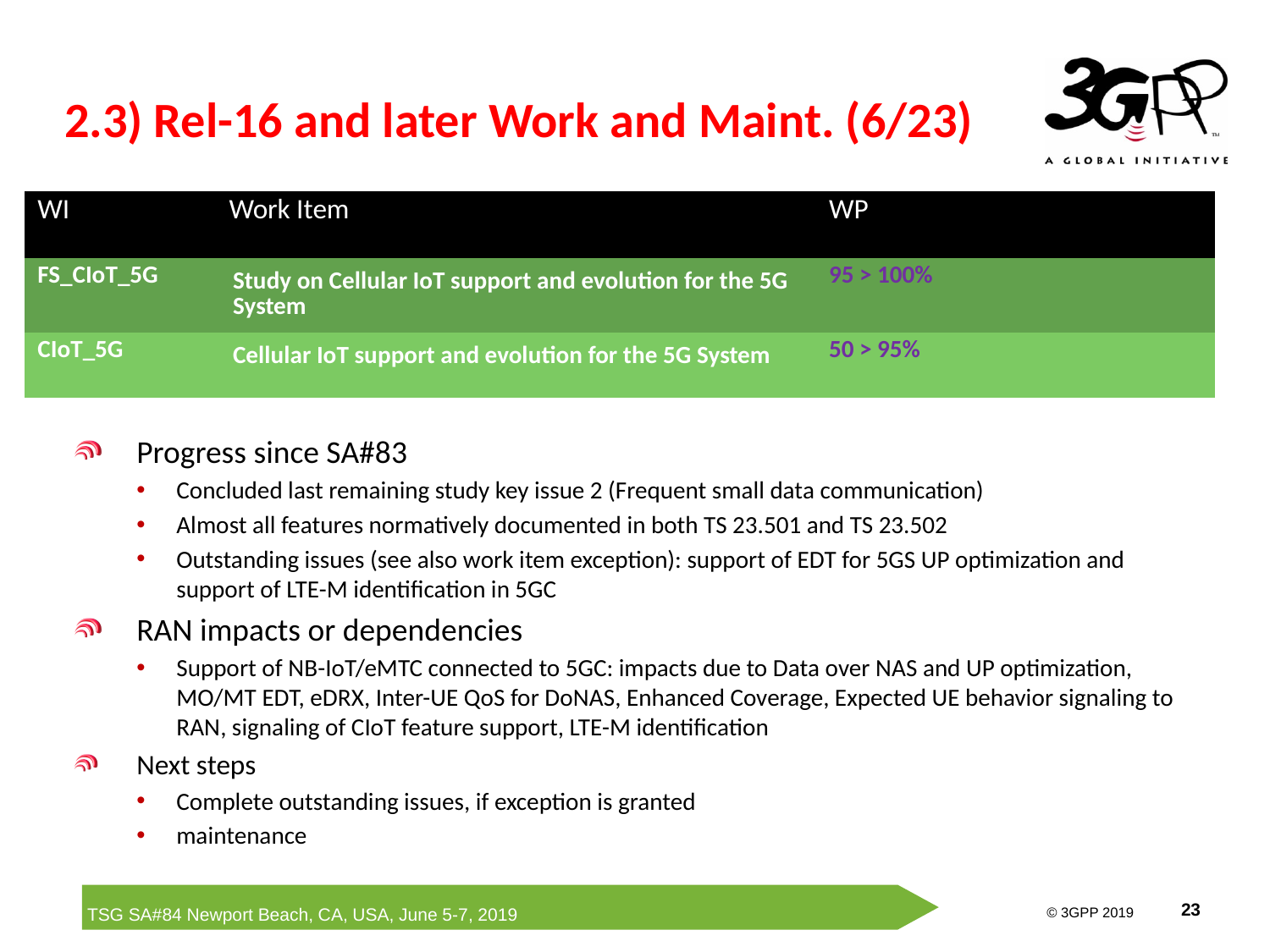

# 2.3) Rel-16 and later Work and Maint. (6/23)
| WI | Work Item | WP |  |  |
| --- | --- | --- | --- | --- |
| FS\_CIoT\_5G | Study on Cellular IoT support and evolution for the 5G System | 95 > 100% |  |  |
| CIoT\_5G | Cellular IoT support and evolution for the 5G System | 50 > 95% |  |  |
Progress since SA#83
Concluded last remaining study key issue 2 (Frequent small data communication)
Almost all features normatively documented in both TS 23.501 and TS 23.502
Outstanding issues (see also work item exception): support of EDT for 5GS UP optimization and support of LTE-M identification in 5GC
RAN impacts or dependencies
Support of NB-IoT/eMTC connected to 5GC: impacts due to Data over NAS and UP optimization, MO/MT EDT, eDRX, Inter-UE QoS for DoNAS, Enhanced Coverage, Expected UE behavior signaling to RAN, signaling of CIoT feature support, LTE-M identification
Next steps
Complete outstanding issues, if exception is granted
maintenance